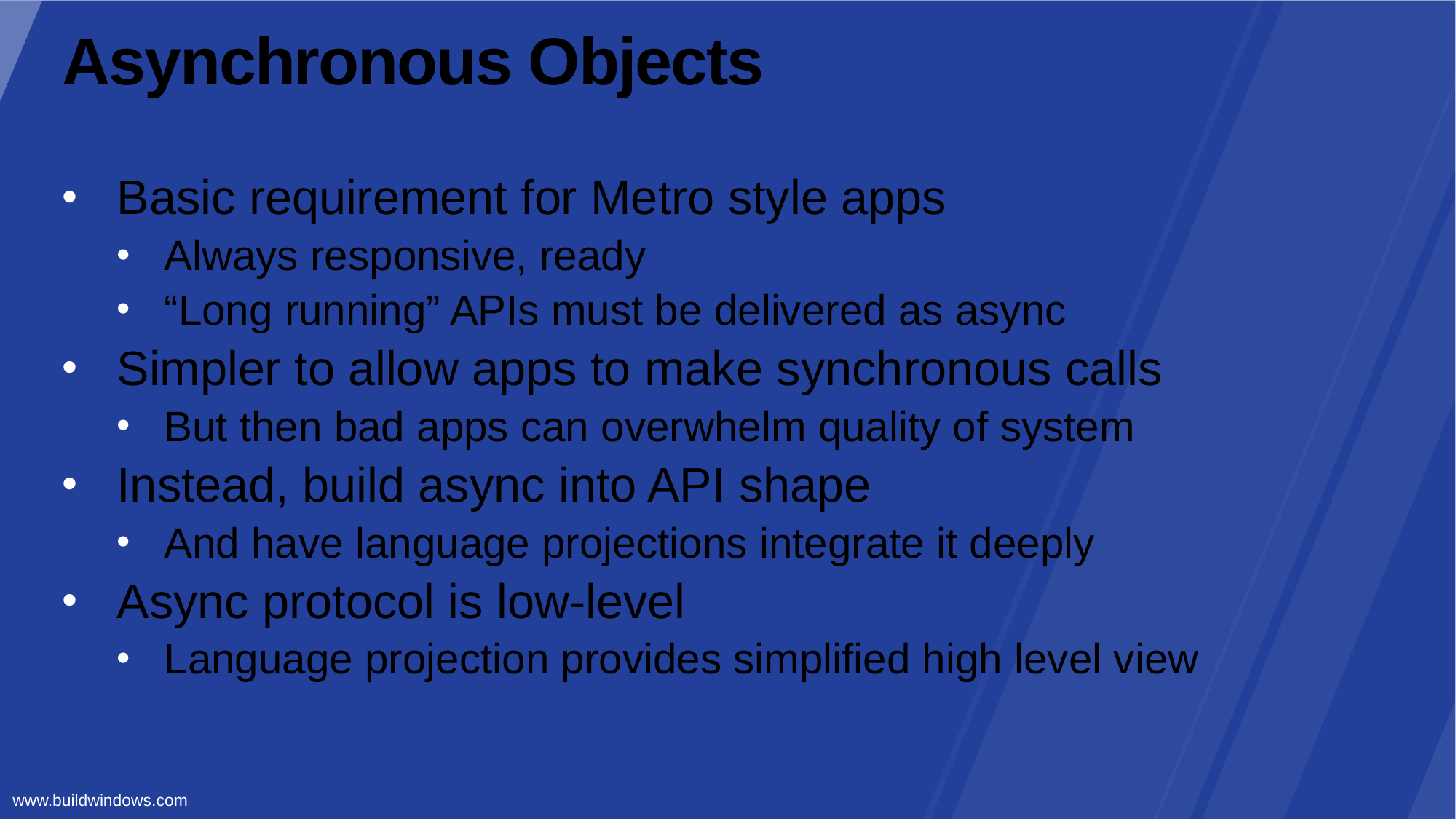

# Asynchronous Objects
Basic requirement for Metro style apps
Always responsive, ready
“Long running” APIs must be delivered as async
Simpler to allow apps to make synchronous calls
But then bad apps can overwhelm quality of system
Instead, build async into API shape
And have language projections integrate it deeply
Async protocol is low-level
Language projection provides simplified high level view